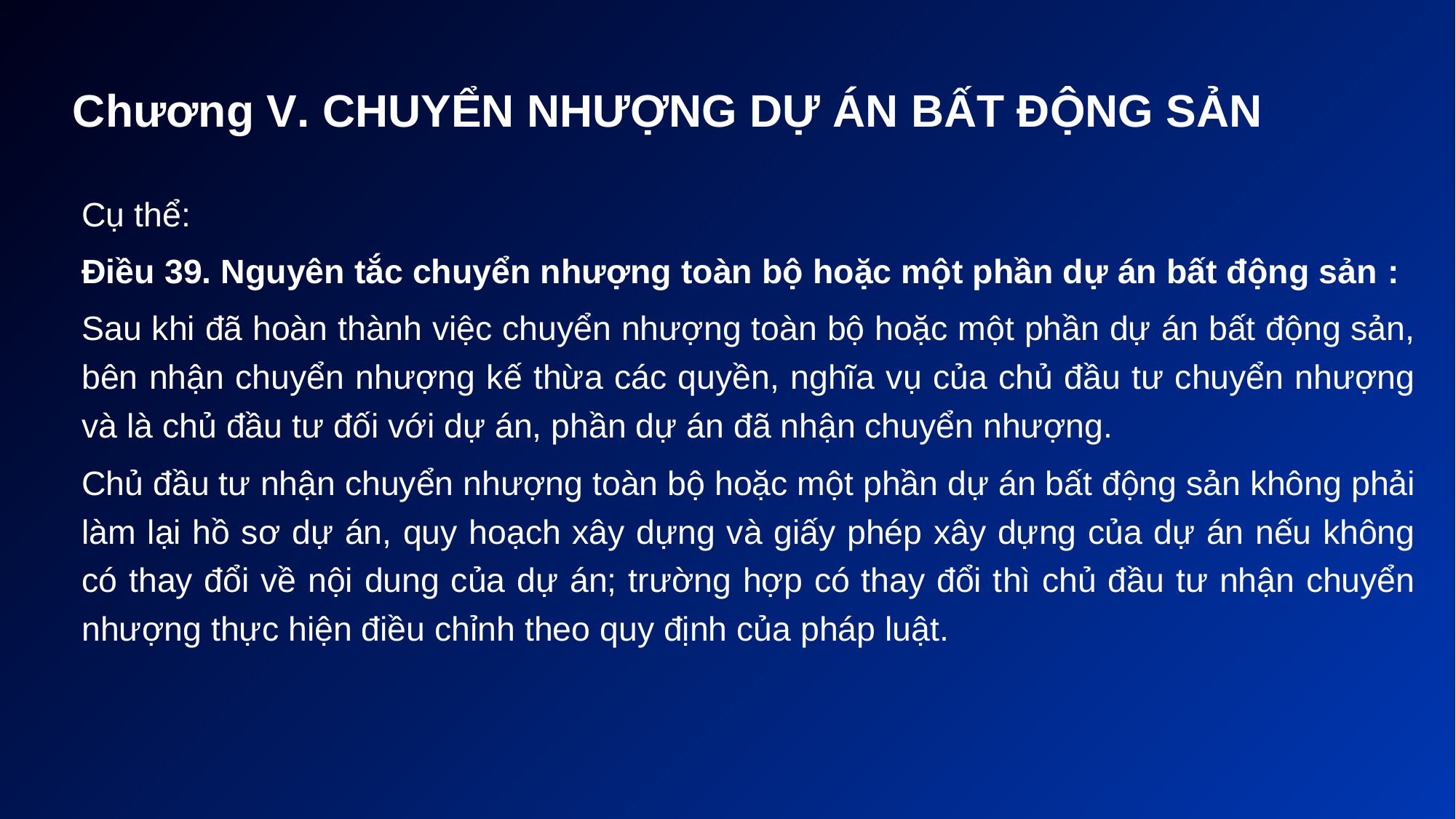

# Chương V. CHUYỂN NHƯỢNG DỰ ÁN BẤT ĐỘNG SẢN
Cụ thể:
Điều 39. Nguyên tắc chuyển nhượng toàn bộ hoặc một phần dự án bất động sản :
Sau khi đã hoàn thành việc chuyển nhượng toàn bộ hoặc một phần dự án bất động sản, bên nhận chuyển nhượng kế thừa các quyền, nghĩa vụ của chủ đầu tư chuyển nhượng và là chủ đầu tư đối với dự án, phần dự án đã nhận chuyển nhượng.
Chủ đầu tư nhận chuyển nhượng toàn bộ hoặc một phần dự án bất động sản không phải làm lại hồ sơ dự án, quy hoạch xây dựng và giấy phép xây dựng của dự án nếu không có thay đổi về nội dung của dự án; trường hợp có thay đổi thì chủ đầu tư nhận chuyển nhượng thực hiện điều chỉnh theo quy định của pháp luật.